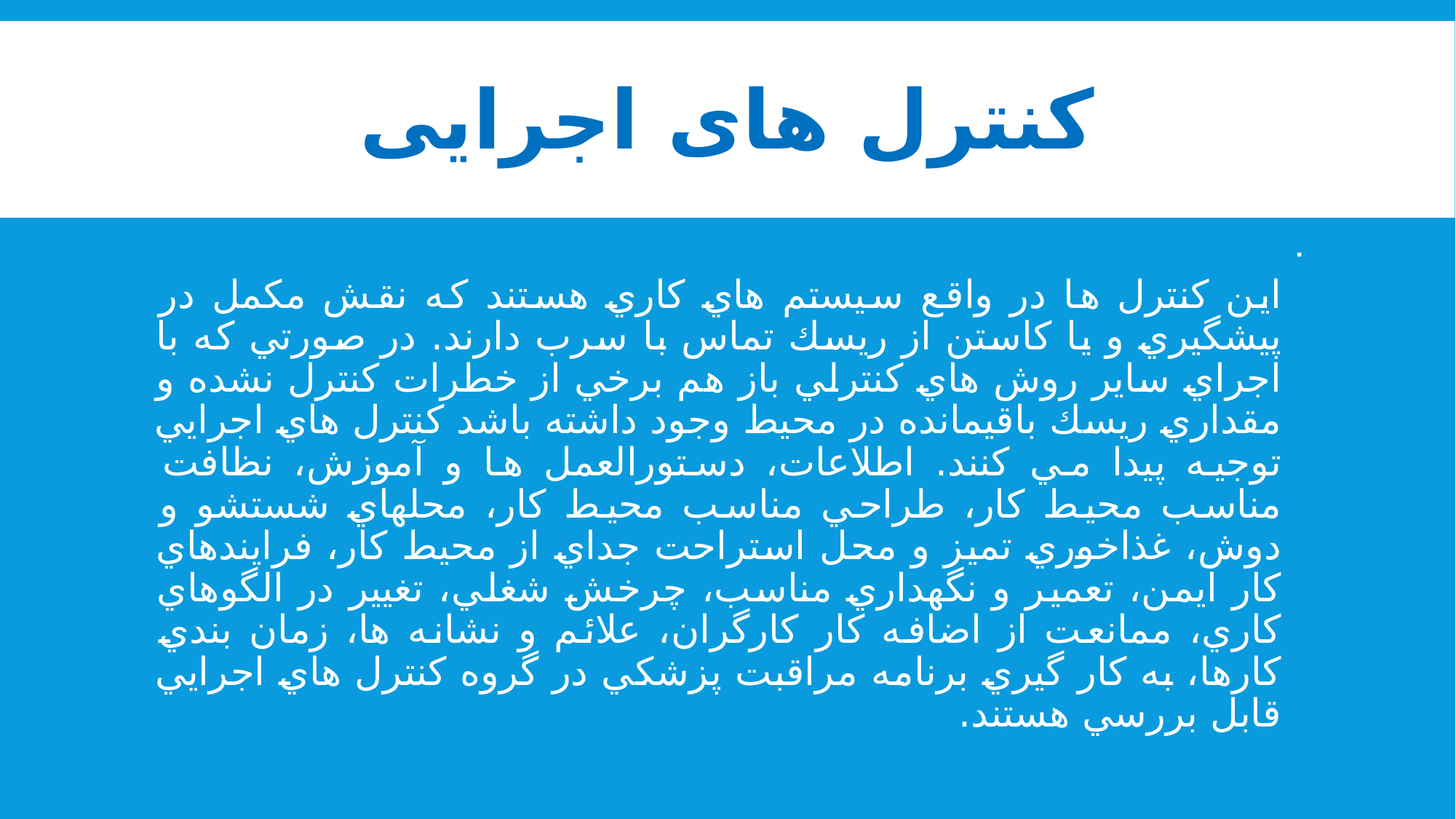

# کنترل های اجرایی
اين كنترل ها در واقع سيستم هاي كاري هستند كه نقش مکمل در پيشگيري و يا كاستن از ريسك تماس با سرب دارند. در صورتي كه با اجراي ساير روش هاي كنترلي باز هم برخي از خطرات كنترل نشده و مقداري ريسك باقيمانده در محيط وجود داشته باشد كنترل هاي اجرايي توجيه پيدا مي كنند. اطلاعات، دستورالعمل ها و آموزش، نظافت مناسب محيط كار، طراحي مناسب محيط كار، محلهاي شستشو و دوش، غذاخوري تميز و محل استراحت جداي از محيط كار، فرايندهاي كار ايمن، تعمير و نگهداري مناسب، چرخش شغلي، تغيير در الگوهاي كاري، ممانعت از اضافه كار كارگران، علائم و نشانه ها، زمان بندي كارها، به كار گيري برنامه مراقبت پزشکي در گروه كنترل هاي اجرايي قابل بررسي هستند.